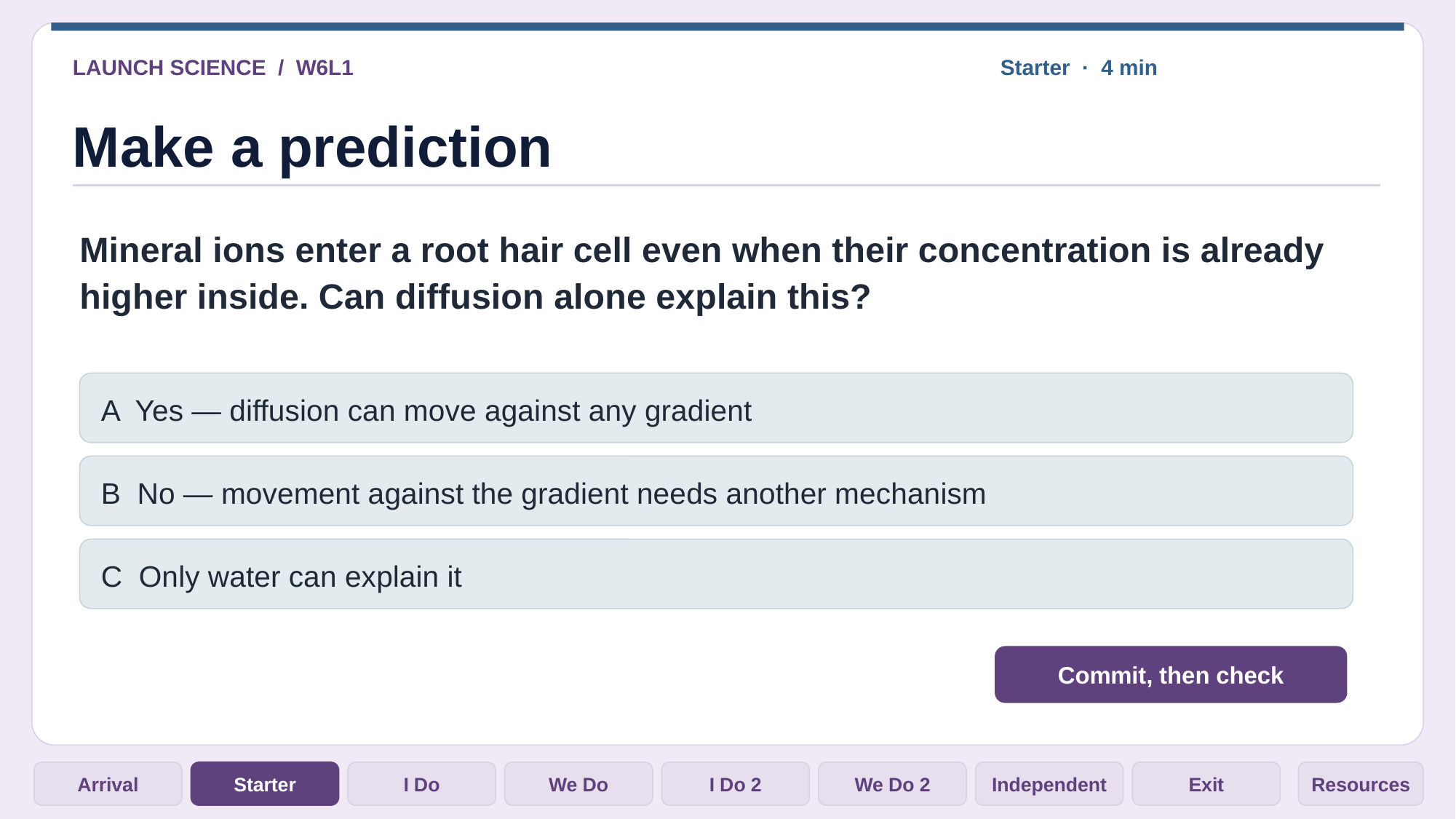

LAUNCH SCIENCE  /  W6L1
Starter  ·  4 min
Make a prediction

Mineral ions enter a root hair cell even when their concentration is already higher inside. Can diffusion alone explain this?

A  Yes — diffusion can move against any gradient

B  No — movement against the gradient needs another mechanism

C  Only water can explain it
Commit, then check
Arrival
Starter
I Do
We Do
I Do 2
We Do 2
Independent
Exit
Resources